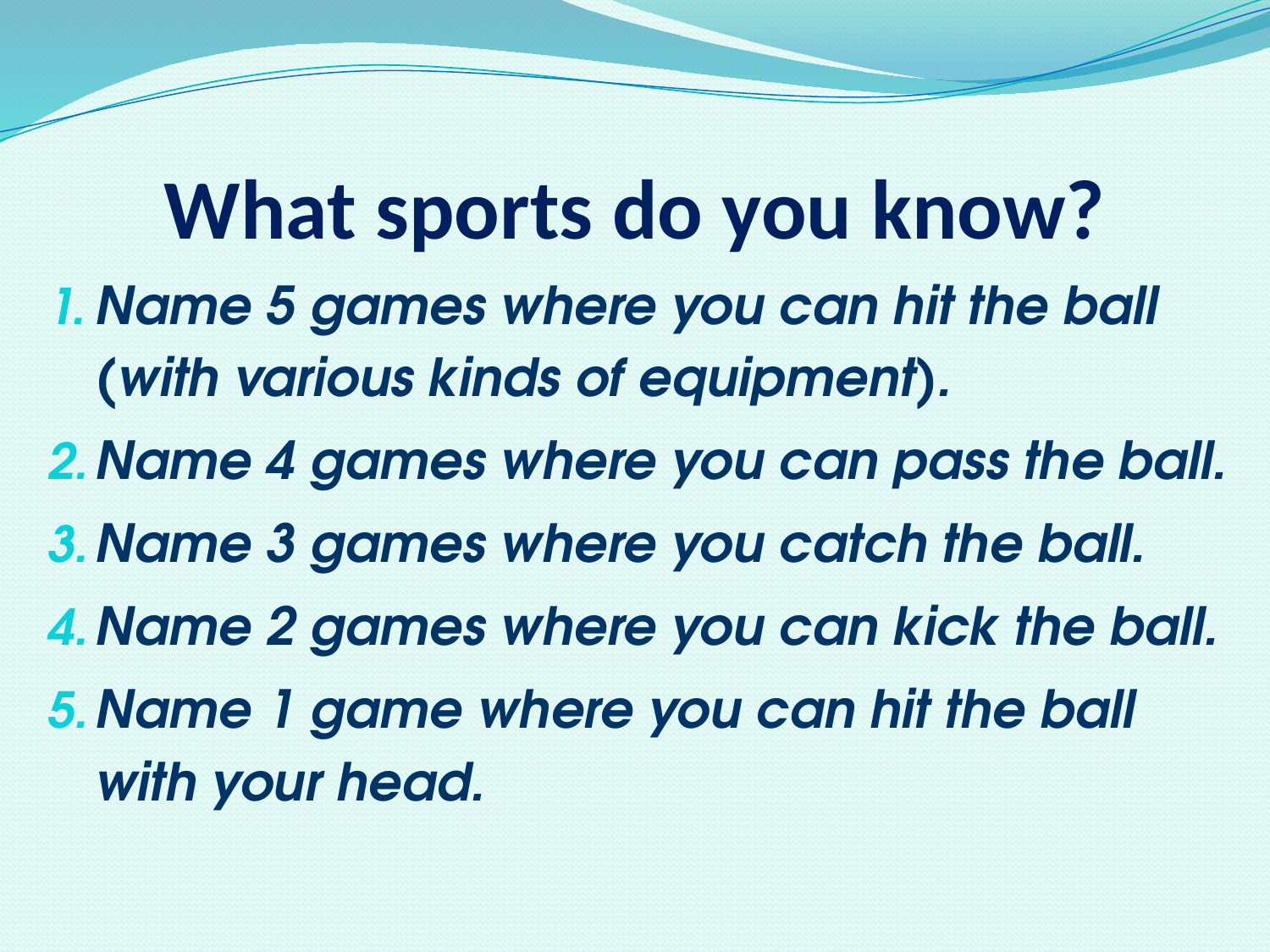

# What sports do you know?
Name 5 games where you can hit the ball (with various kinds of equipment).
Name 4 games where you can pass the ball.
Name 3 games where you catch the ball.
Name 2 games where you can kick the ball.
Name 1 game where you can hit the ball with your head.